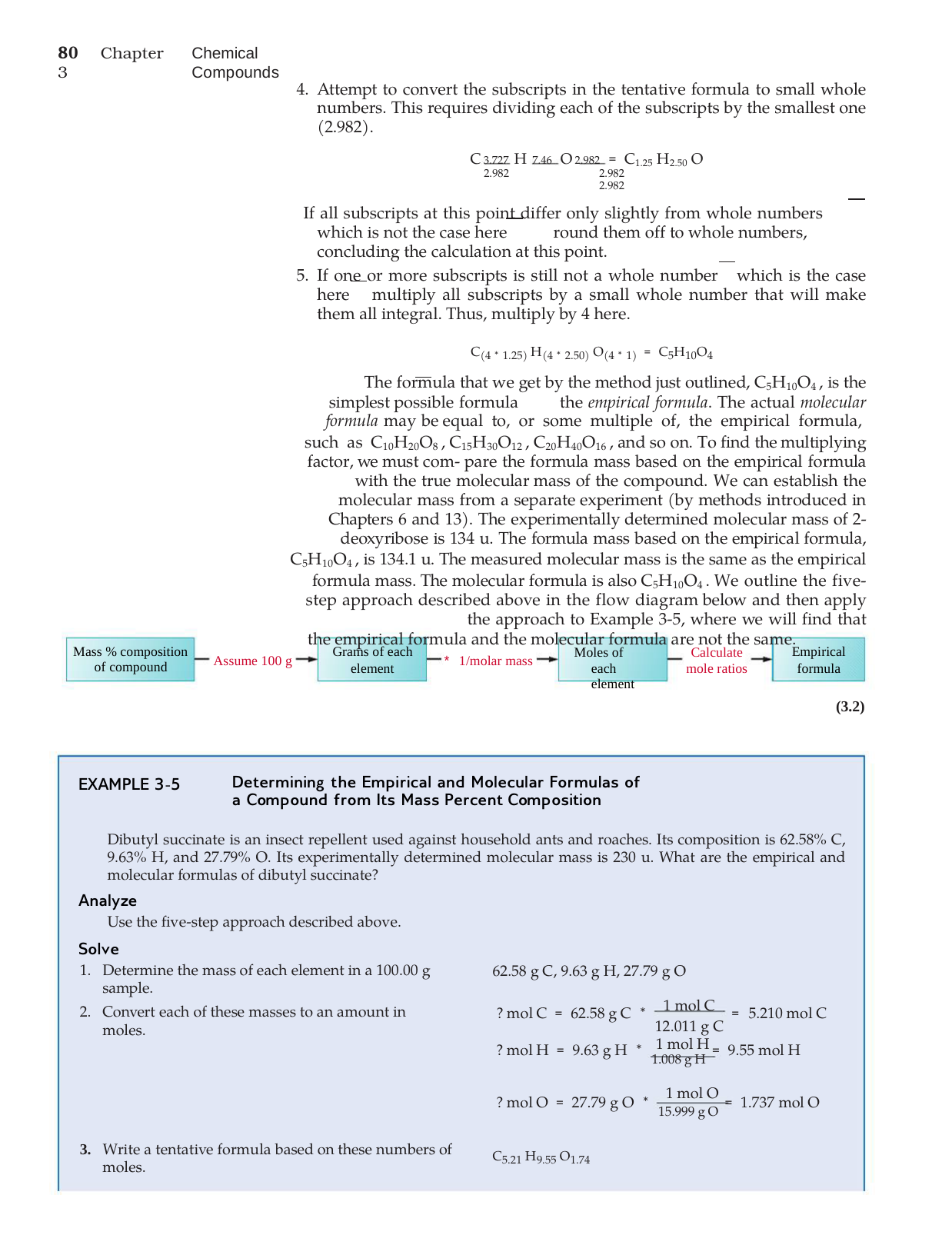

80	Chapter 3
Chemical Compounds
Attempt to convert the subscripts in the tentative formula to small whole numbers. This requires dividing each of the subscripts by the smallest one (2.982).
C 3.727  H  7.46   O 2.982   =  C1.25 H2.50 O 2.982	2.982	2.982

If all subscripts at this point differ only slightly from whole numbers which is not the case here	round them off to whole numbers, concluding the calculation at this point.
If one or more subscripts is still not a whole number    which is the case here    multiply all subscripts by a small whole number that will make them all integral. Thus, multiply by 4 here.
C(4 * 1.25) H(4 * 2.50) O(4 * 1)  =  C5H10O4
The formula that we get by the method just outlined, C5H10O4 , is the simplest possible formula	the empirical formula. The actual molecular formula may be equal  to,  or  some  multiple  of,  the  empirical  formula,  such  as  C10H20O8 , C15H30O12 , C20H40O16 , and so on. To find the multiplying factor, we must com- pare the formula mass based on the empirical formula with the true molecular mass of the compound. We can establish the molecular mass from a separate experiment (by methods introduced in Chapters 6 and 13). The experimentally determined molecular mass of 2-deoxyribose is 134 u. The formula mass based on the empirical formula, C5H10O4 , is 134.1 u. The measured molecular mass is the same as the empirical formula mass. The molecular formula is also C5H10O4 . We outline the five-step approach described above in the flow diagram below and then apply the approach to Example 3-5, where we will find that
the empirical formula and the molecular formula are not the same.

Mass % composition of compound
Grams of each element
Moles of each element
Empirical formula
Calculate mole ratios
Assume 100 g
* 1/molar mass
(3.2)
EXAMPLE 3-5
Determining the Empirical and Molecular Formulas of a Compound from Its Mass Percent Composition
Dibutyl succinate is an insect repellent used against household ants and roaches. Its composition is 62.58% C, 9.63% H, and 27.79% O. Its experimentally determined molecular mass is 230 u. What are the empirical and molecular formulas of dibutyl succinate?
Analyze
Use the five-step approach described above.
Solve
Determine the mass of each element in a 100.00 g sample.
Convert each of these masses to an amount in moles.
62.58 g C, 9.63 g H, 27.79 g O
1 mol C 12.011 g C
=  5.210 mol C
 ? mol C  =  62.58 g C  *
1 mol H
 ? mol H  =  9.63 g H  *  1.008 g H  =  9.55 mol H
 ? mol O  =  27.79 g O  *  15.999 g O  =  1.737 mol O C5.21 H9.55 O1.74
1 mol O
3.   Write a tentative formula based on these numbers of moles.